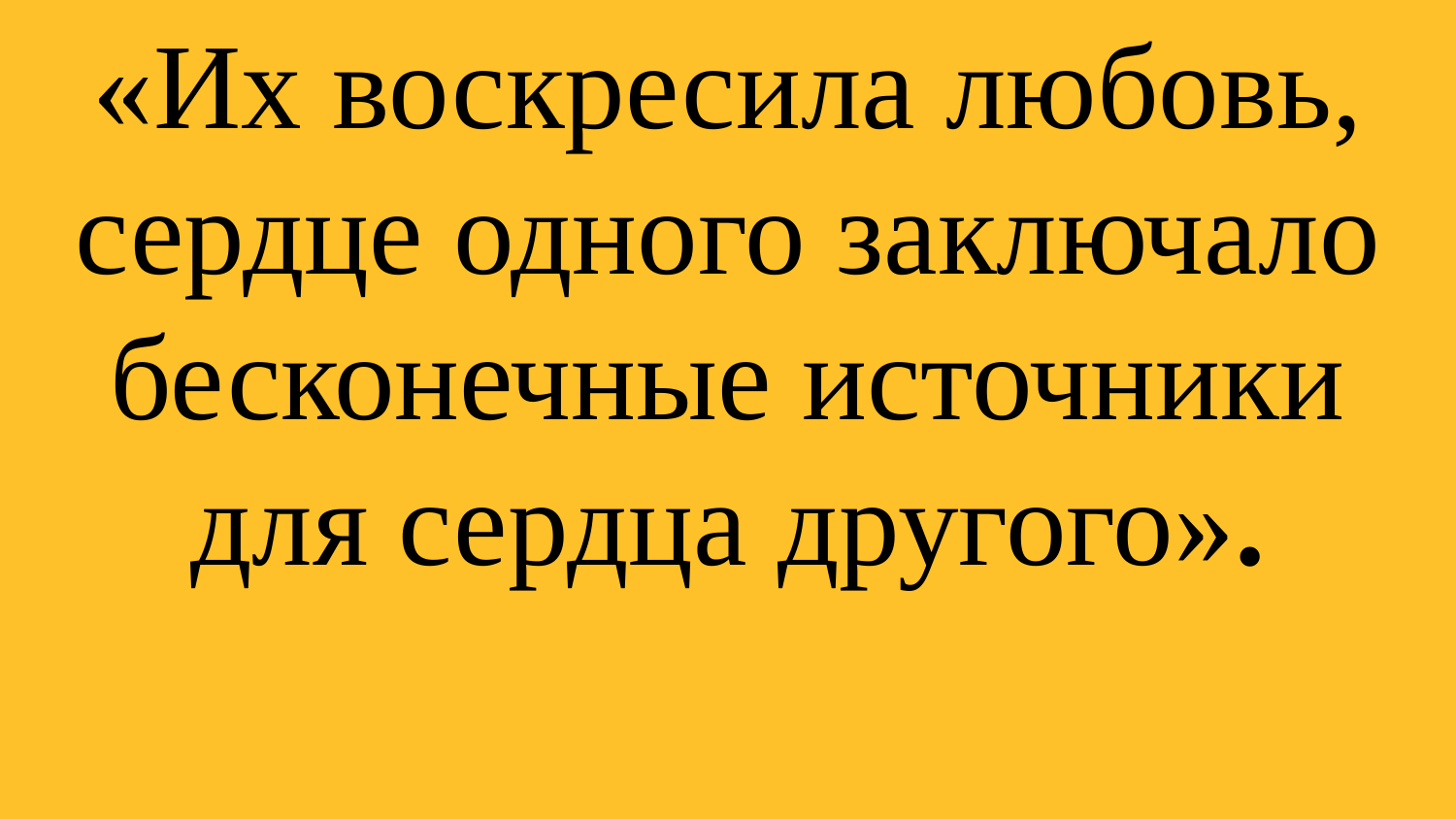

«Их воскресила любовь, сердце одного заключало бесконечные источники для сердца другого».